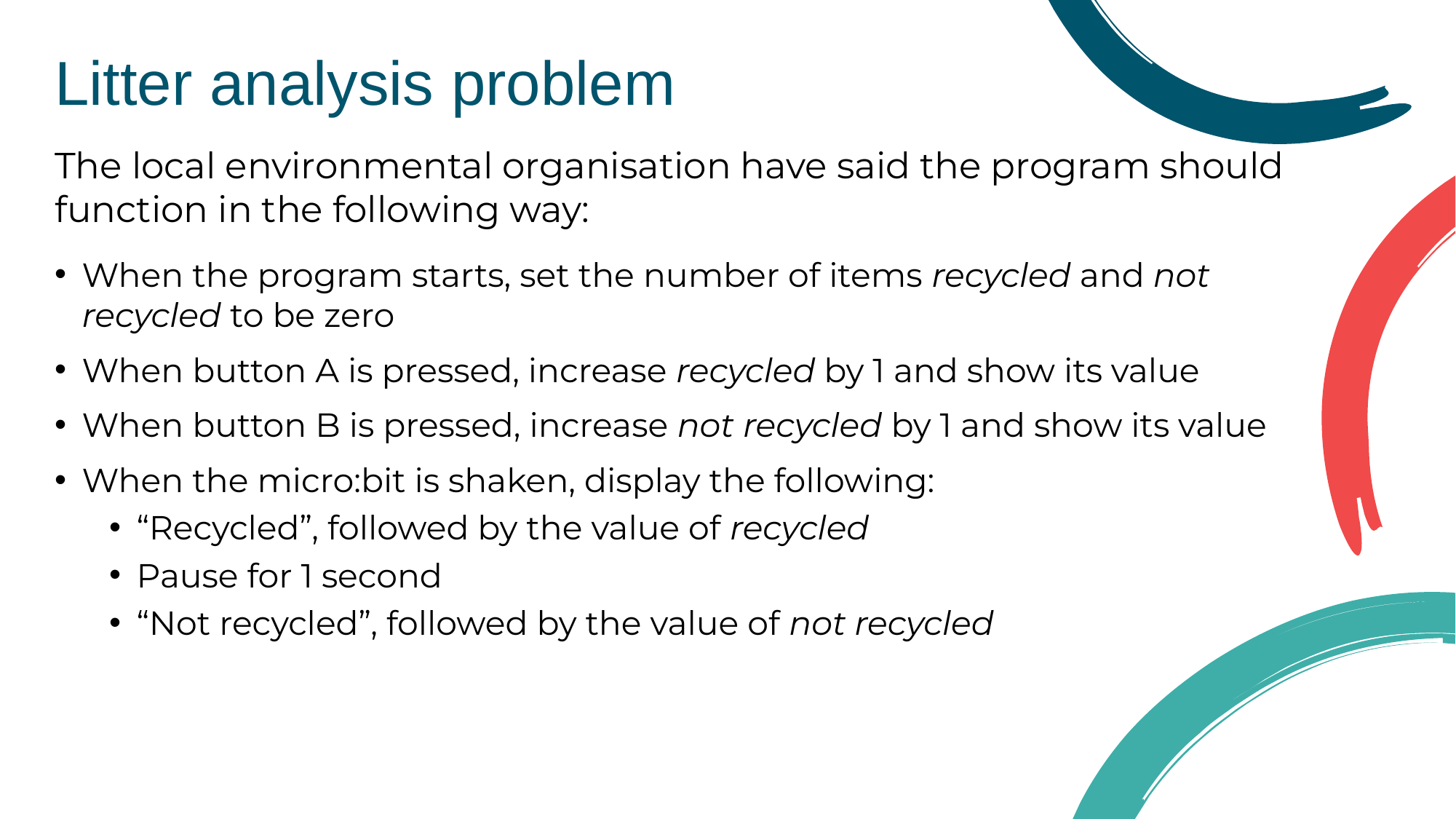

# Litter analysis problem
The local environmental organisation have said the program should function in the following way:
When the program starts, set the number of items recycled and not recycled to be zero
When button A is pressed, increase recycled by 1 and show its value
When button B is pressed, increase not recycled by 1 and show its value
When the micro:bit is shaken, display the following:
“Recycled”, followed by the value of recycled
Pause for 1 second
“Not recycled”, followed by the value of not recycled